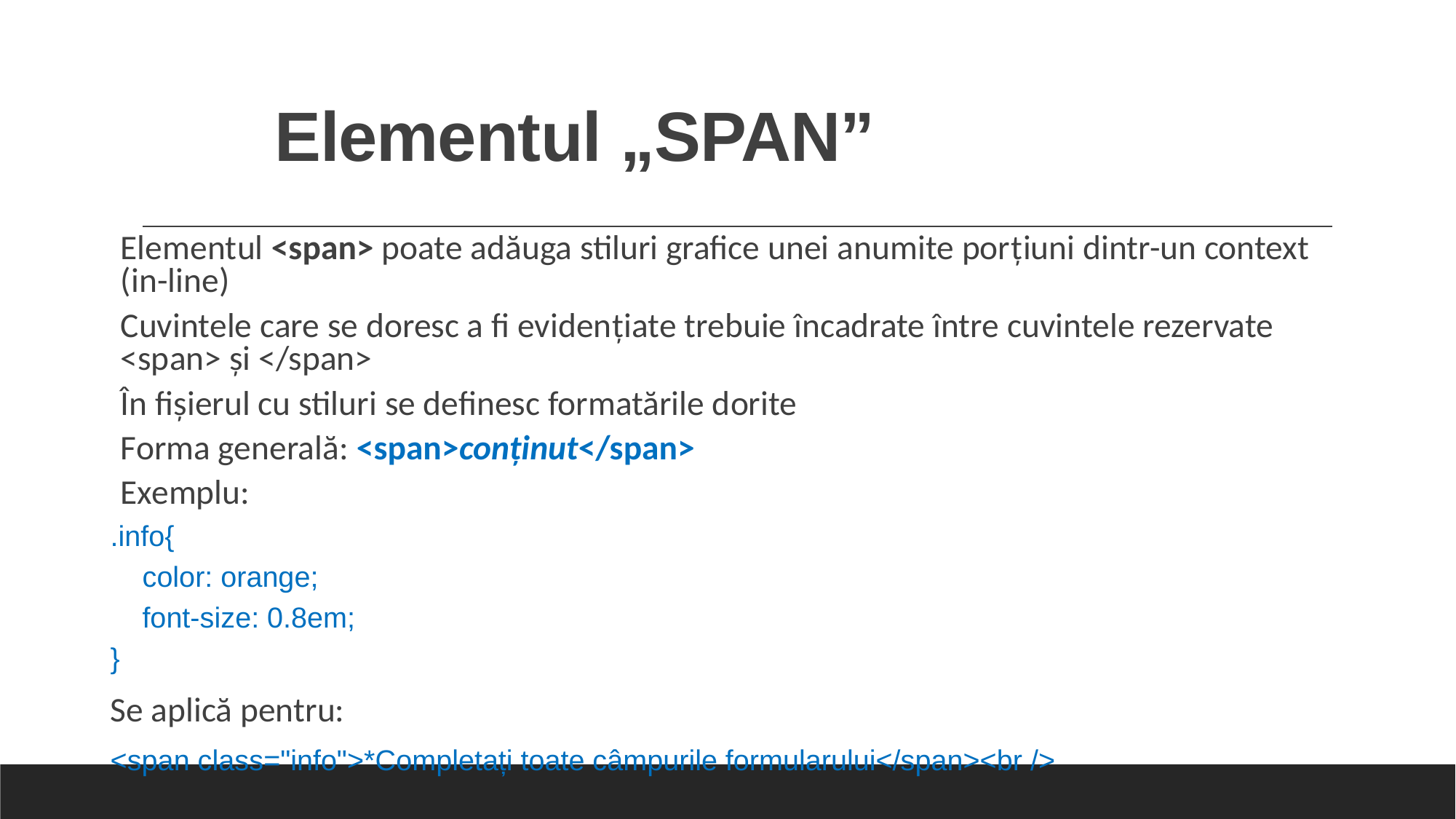

# Elementul „SPAN”
Elementul <span> poate adăuga stiluri grafice unei anumite porţiuni dintr-un context (in-line)
Cuvintele care se doresc a fi evidenţiate trebuie încadrate între cuvintele rezervate <span> şi </span>
În fişierul cu stiluri se definesc formatările dorite
Forma generală: <span>conţinut</span>
Exemplu:
.info{
    color: orange;
    font-size: 0.8em;
}
Se aplică pentru:
<span class="info">*Completați toate câmpurile formularului</span><br />